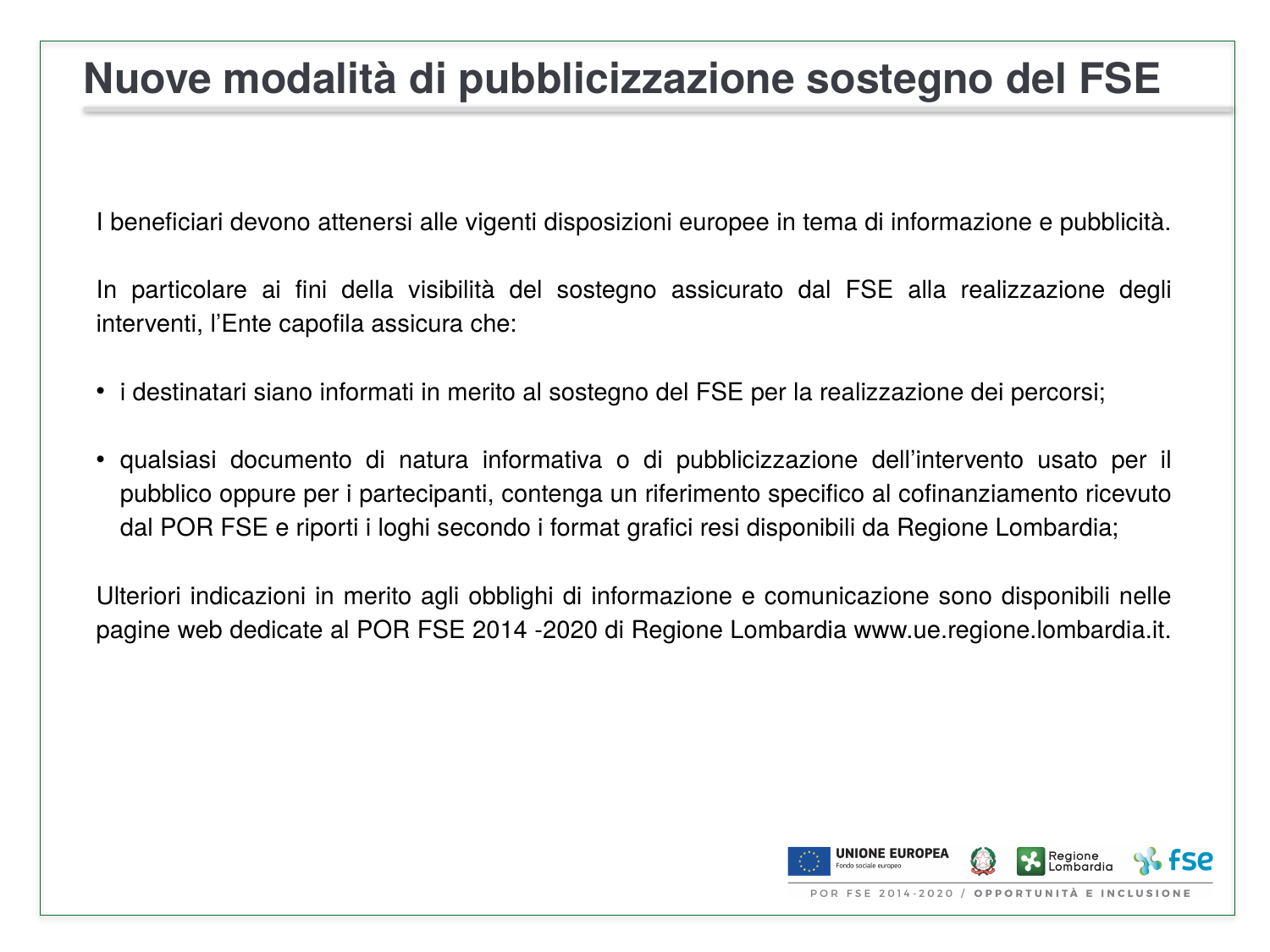

# Nuove modalità di pubblicizzazione sostegno del FSE
I beneficiari devono attenersi alle vigenti disposizioni europee in tema di informazione e pubblicità.

In particolare ai fini della visibilità del sostegno assicurato dal FSE alla realizzazione degli interventi, l’Ente capofila assicura che:

i destinatari siano informati in merito al sostegno del FSE per la realizzazione dei percorsi;

qualsiasi documento di natura informativa o di pubblicizzazione dell’intervento usato per il pubblico oppure per i partecipanti, contenga un riferimento specifico al cofinanziamento ricevuto dal POR FSE e riporti i loghi secondo i format grafici resi disponibili da Regione Lombardia;

Ulteriori indicazioni in merito agli obblighi di informazione e comunicazione sono disponibili nelle pagine web dedicate al POR FSE 2014 -2020 di Regione Lombardia www.ue.regione.lombardia.it.